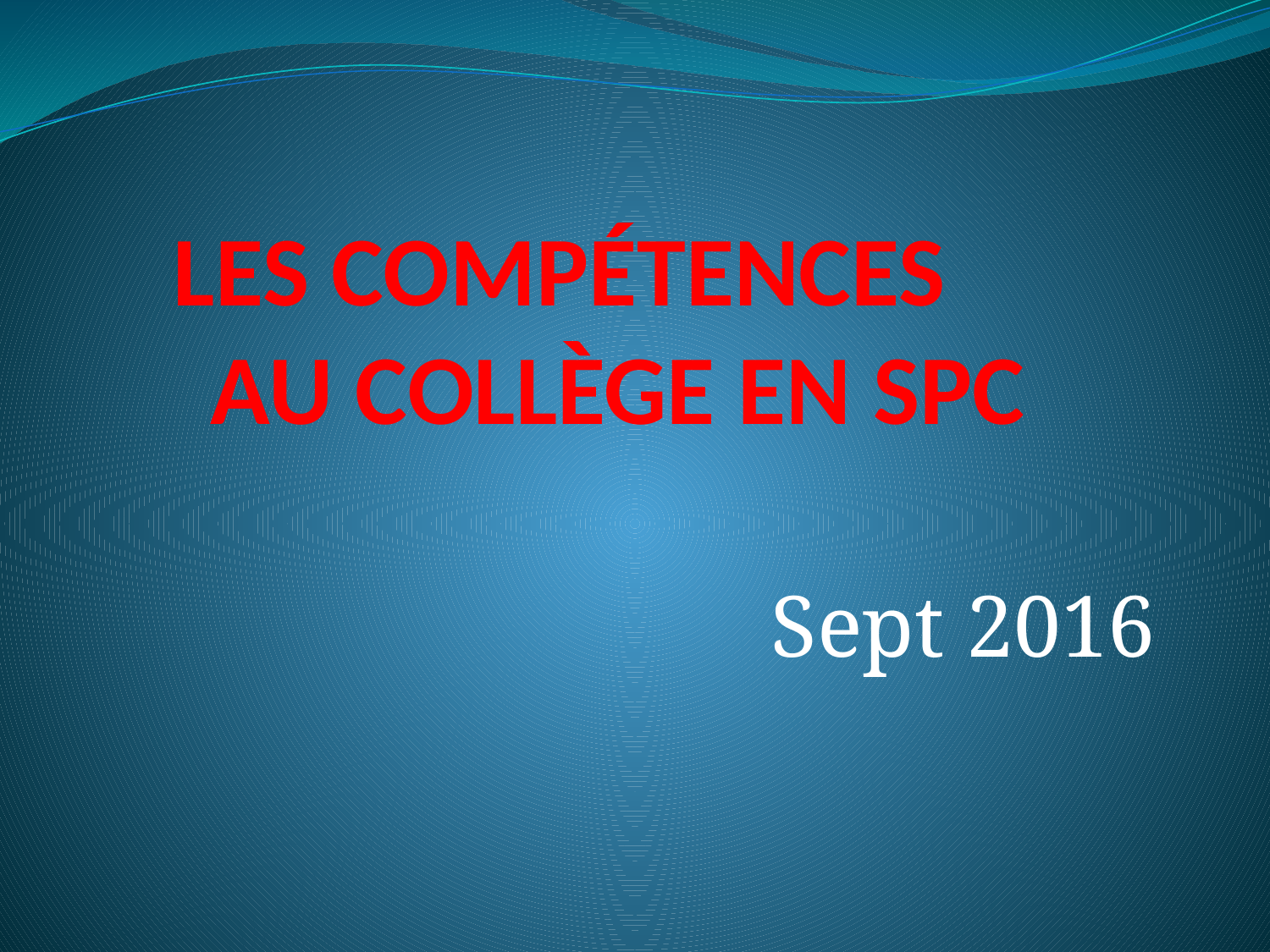

# LES COMPÉTENCES AU COLLÈGE EN SPC

Sept 2016